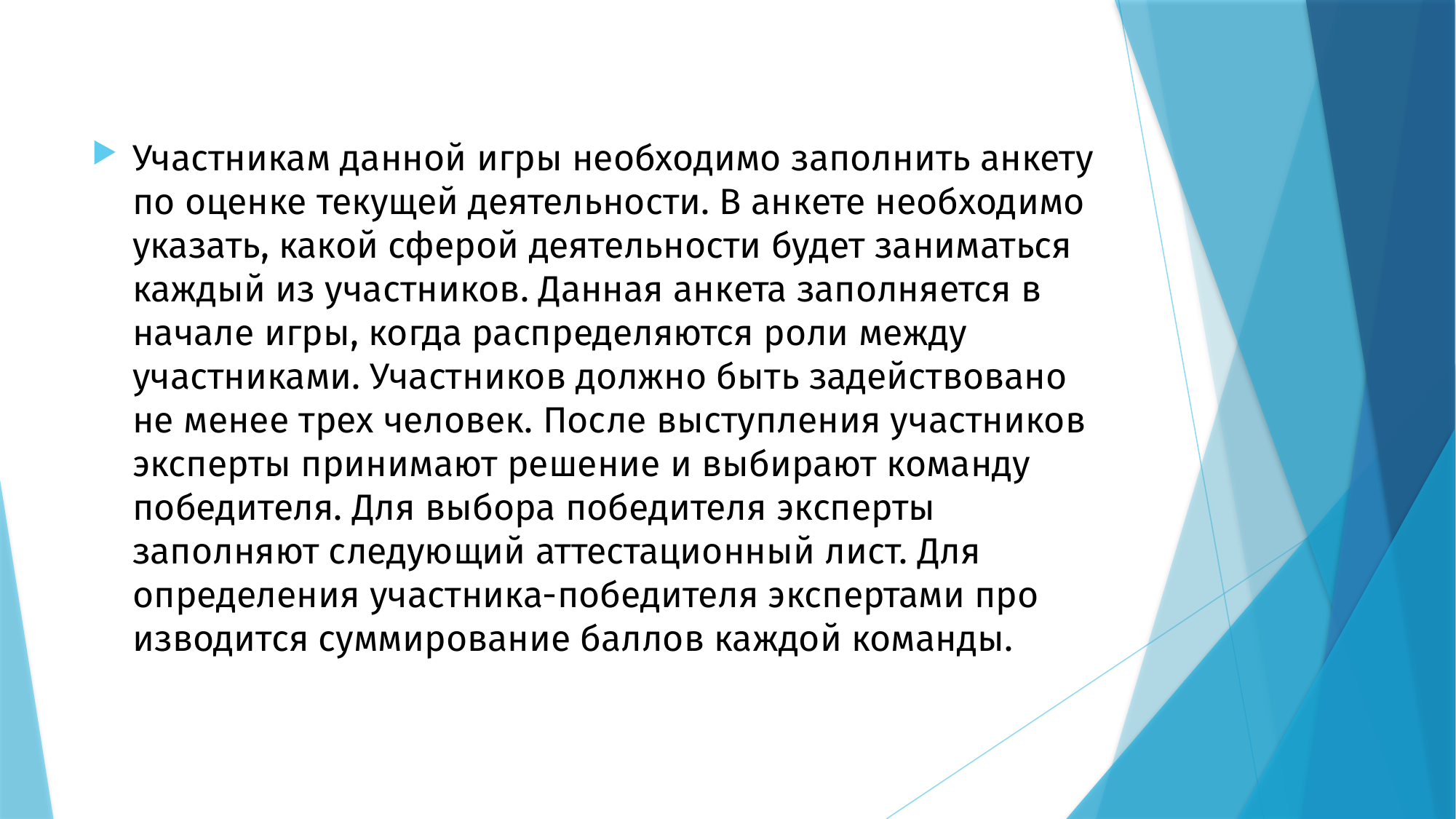

#

Участникам данной игры необходимо заполнить анкету по оценке текущей деятельности. В анкете необходимо указать, какой сферой деятельности будет заниматься каждый из участников. Данная анкета заполняется в начале игры, когда распределяются роли между участниками. Участников должно быть задействовано не менее трех человек. После выступления участников эксперты принимают решение и выбирают команду победителя. Для выбора победителя эксперты заполняют следующий аттестационный лист. Для определения участника-победителя экспертами про­изводится суммирование баллов каждой команды.